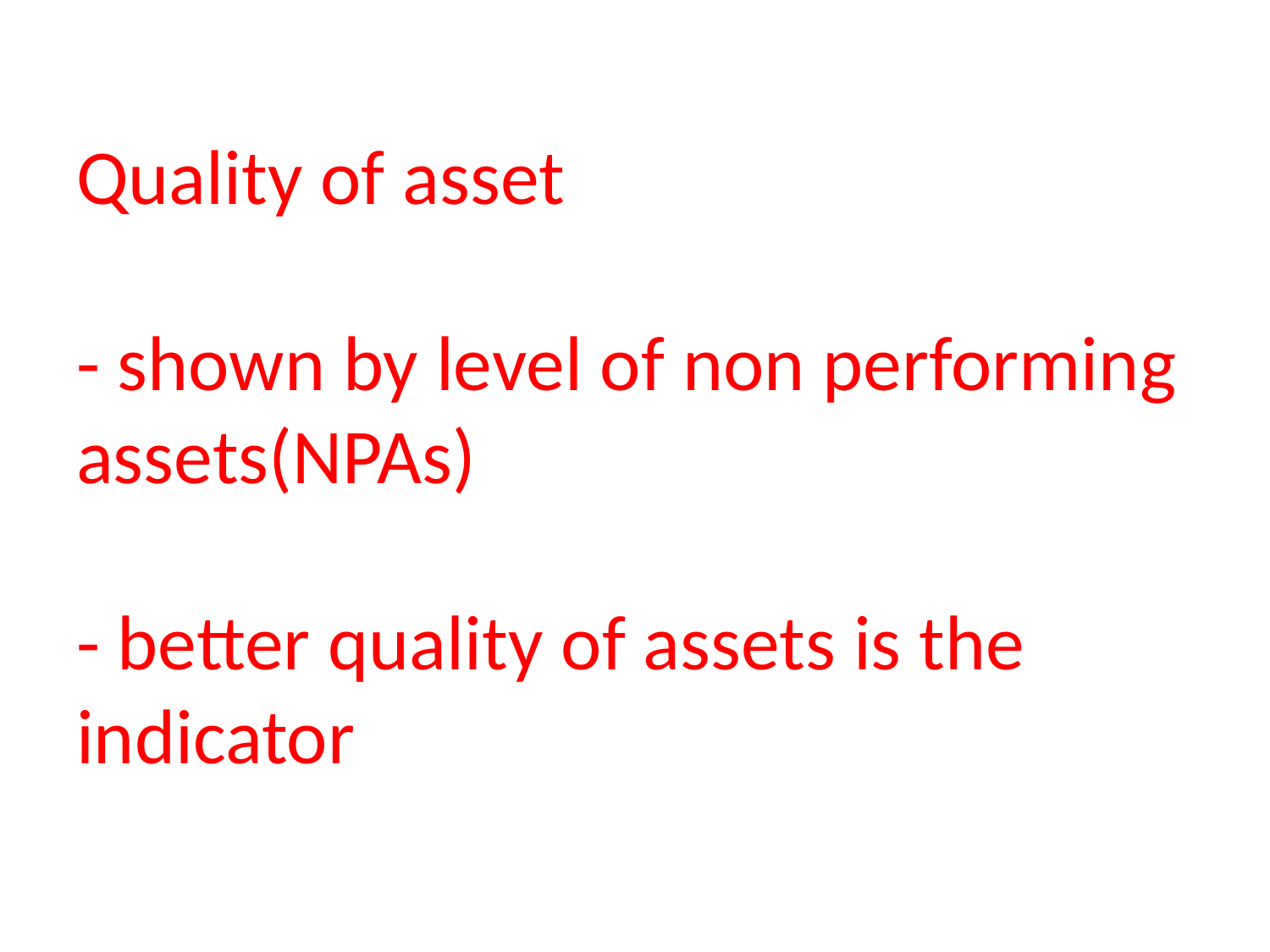

# Quality of asset - shown by level of non performing assets(NPAs) - better quality of assets is the indicator